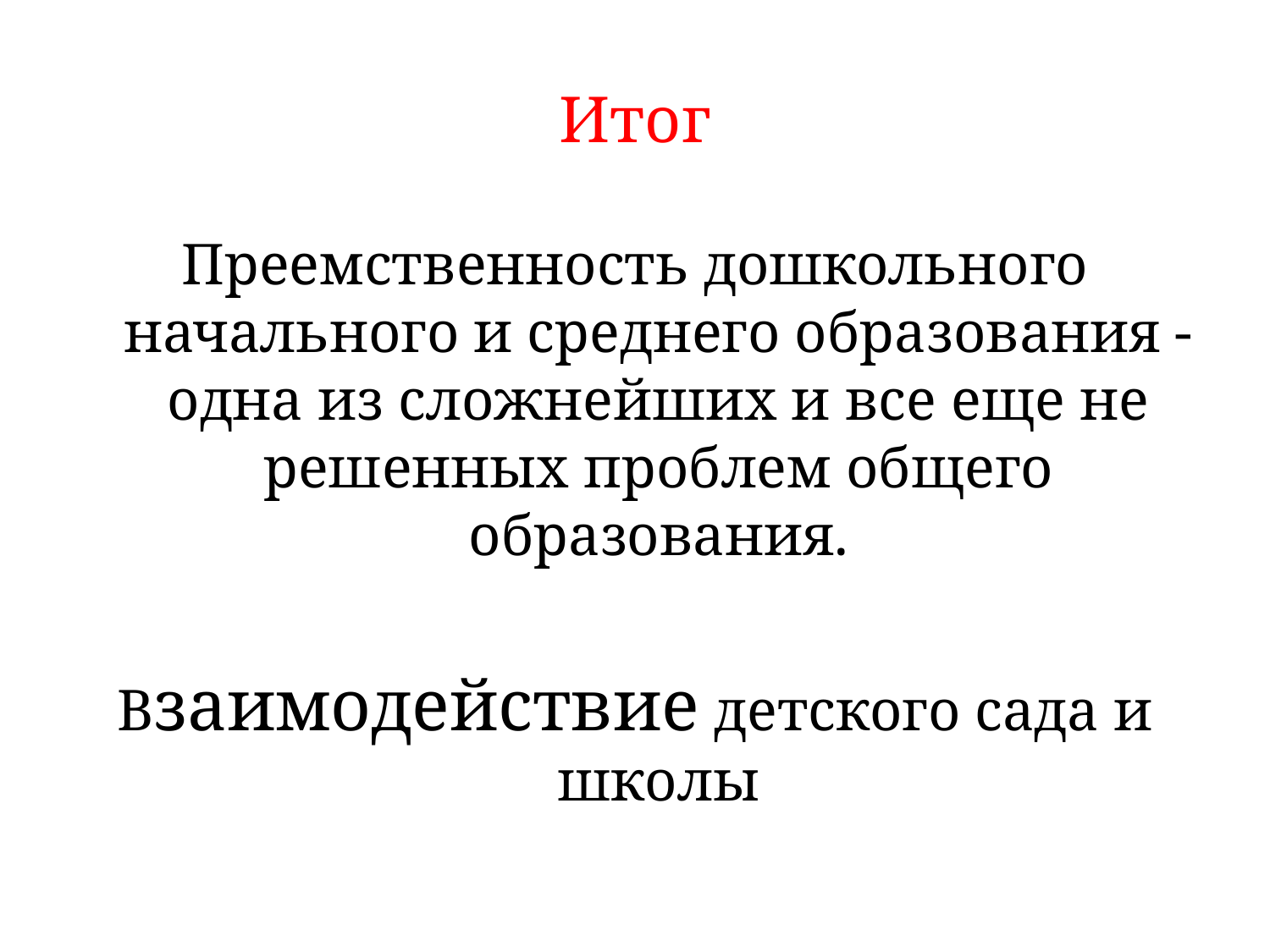

# Итог
Преемственность дошкольного начального и среднего образования - одна из сложнейших и все еще не решенных проблем общего образования.

Взаимодействие детского сада и школы